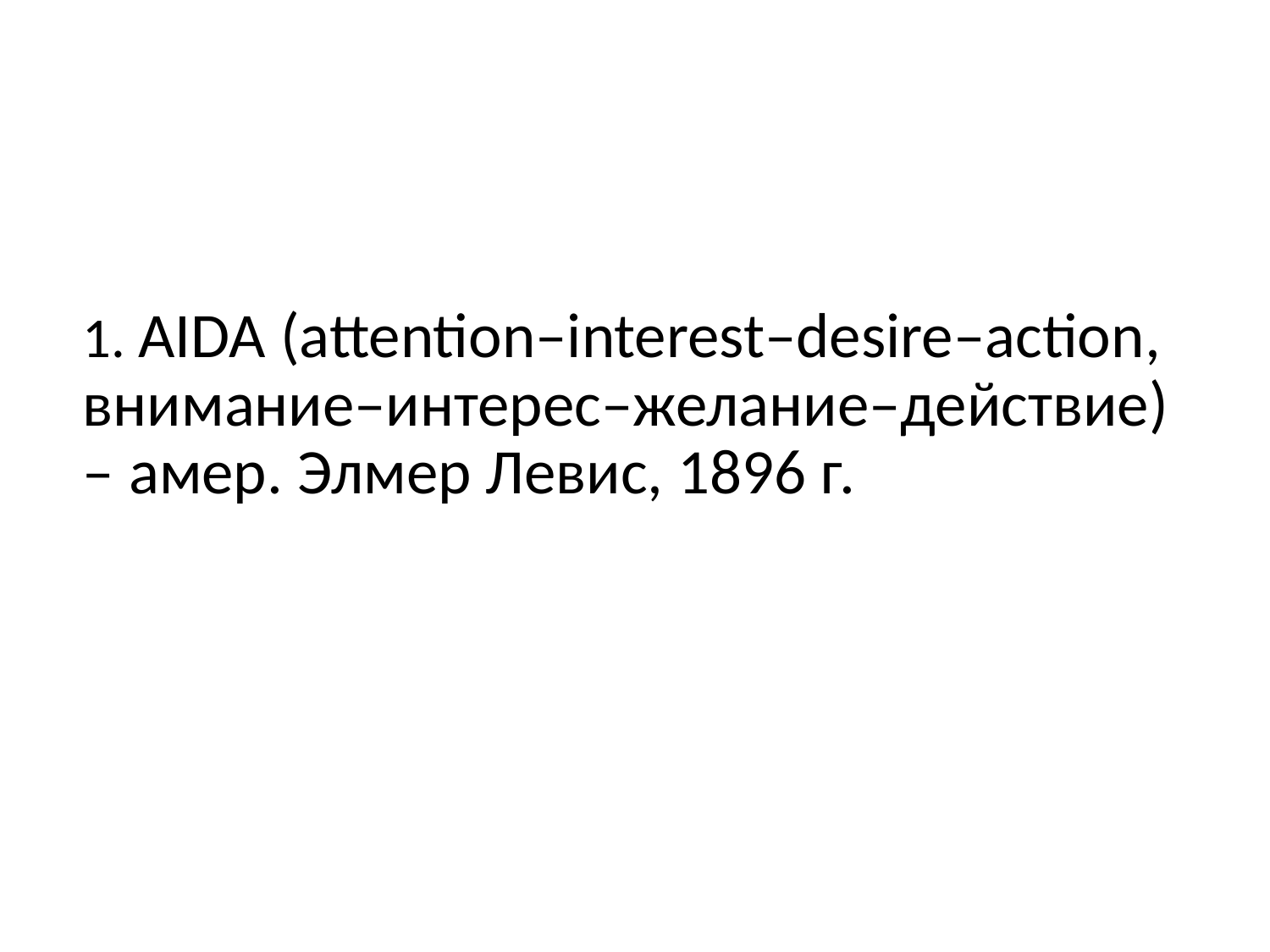

1. AIDA (attention–interest–desire–action,  внимание–интерес–желание–действие) – амер. Элмер Левис, 1896 г.